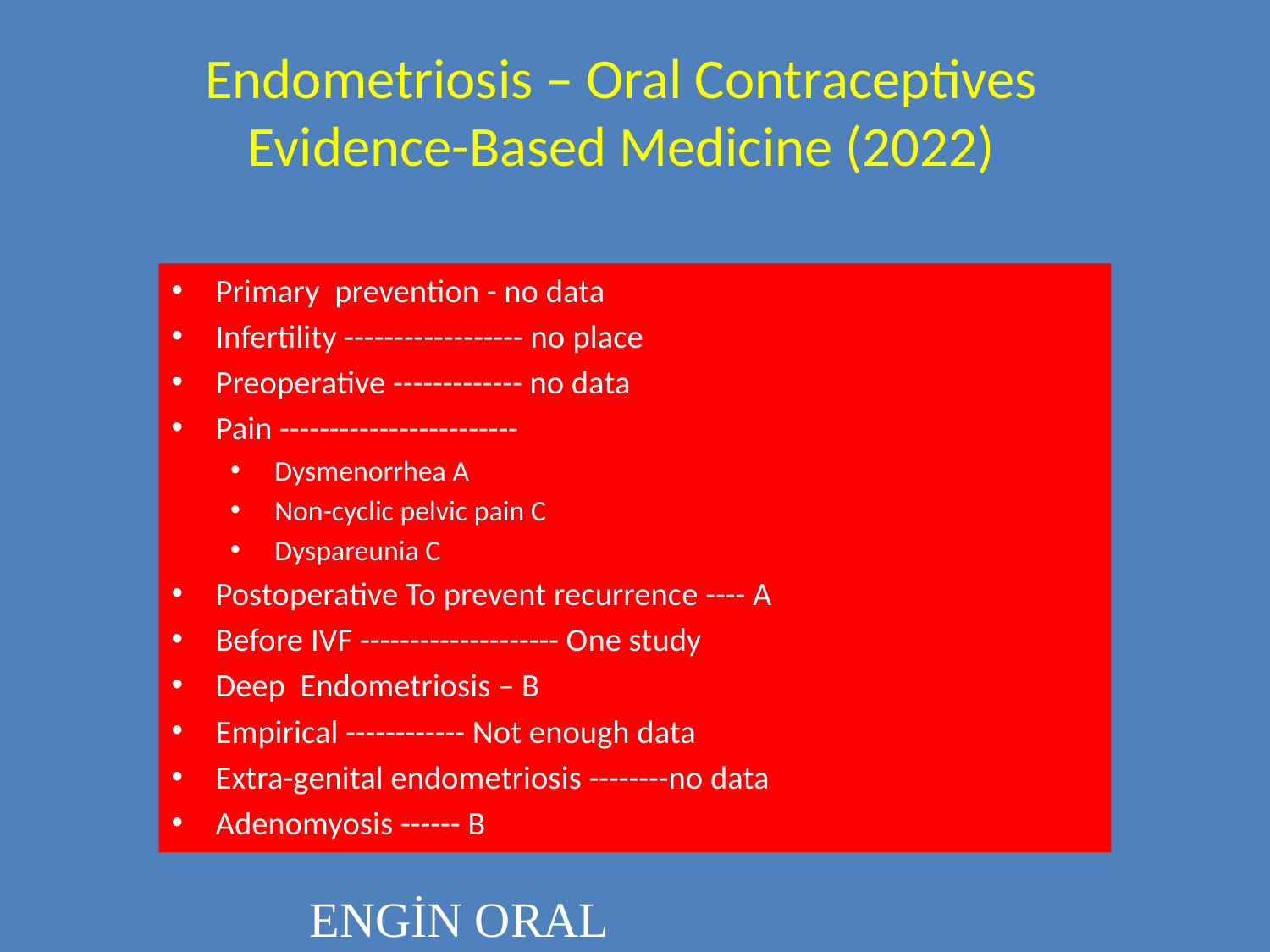

# Endometriosis – Oral Contraceptives Evidence-Based Medicine (2022)
Primary  prevention - no data
Infertility ------------------ no place
Preoperative ------------- no data
Pain ------------------------
Dysmenorrhea A
Non-cyclic pelvic pain C
Dyspareunia C
Postoperative To prevent recurrence ---- A
Before IVF -------------------- One study
Deep  Endometriosis – B
Empirical ------------ Not enough data
Extra-genital endometriosis --------no data
Adenomyosis ------ B
ENGİN ORAL